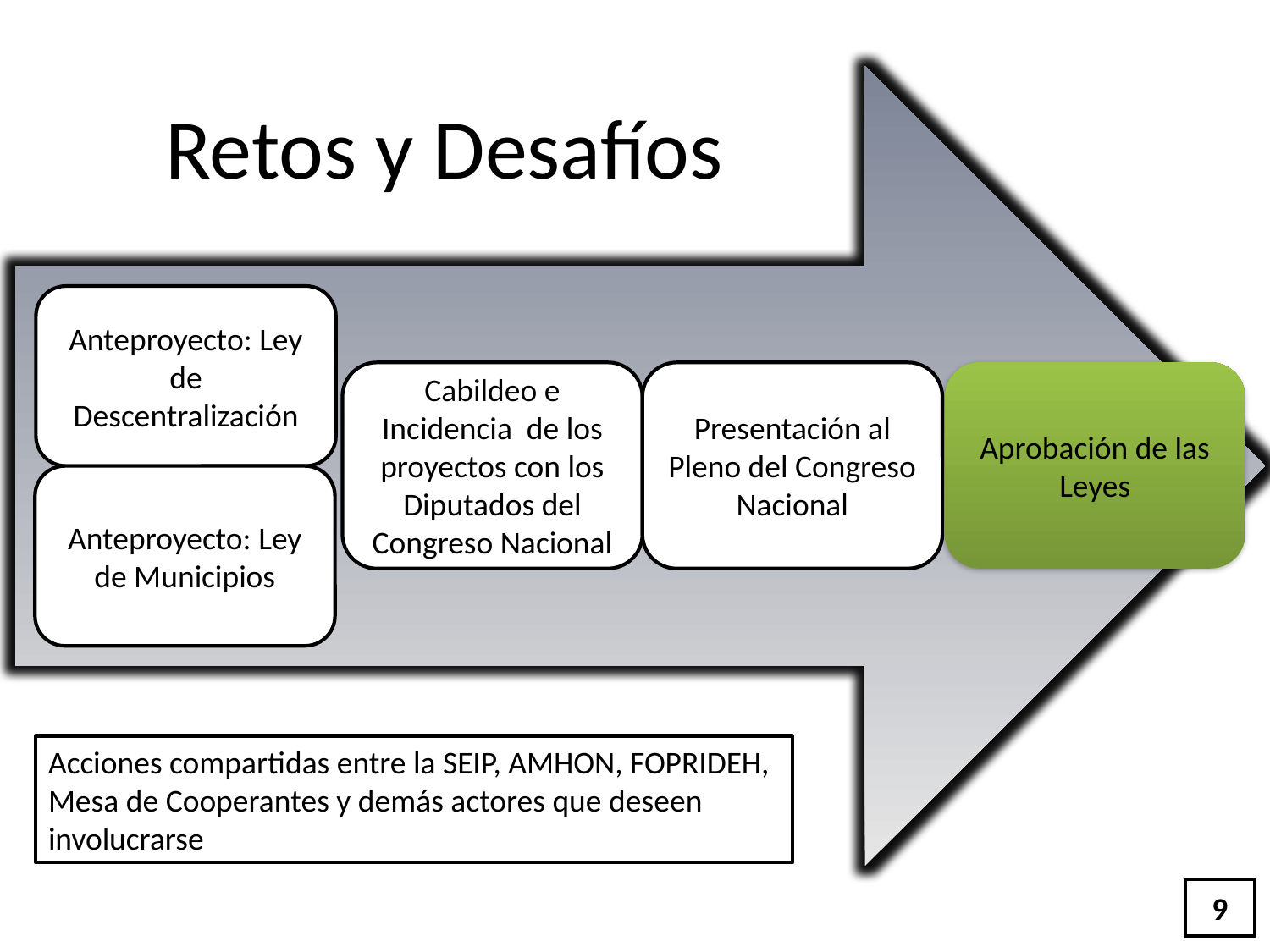

# Retos y Desafíos
Anteproyecto: Ley de Descentralización
Cabildeo e Incidencia  de los proyectos con los Diputados del Congreso Nacional
Presentación al Pleno del Congreso Nacional
Aprobación de las Leyes
Anteproyecto: Ley de Municipios
Acciones compartidas entre la SEIP, AMHON, FOPRIDEH, Mesa de Cooperantes y demás actores que deseen involucrarse
9